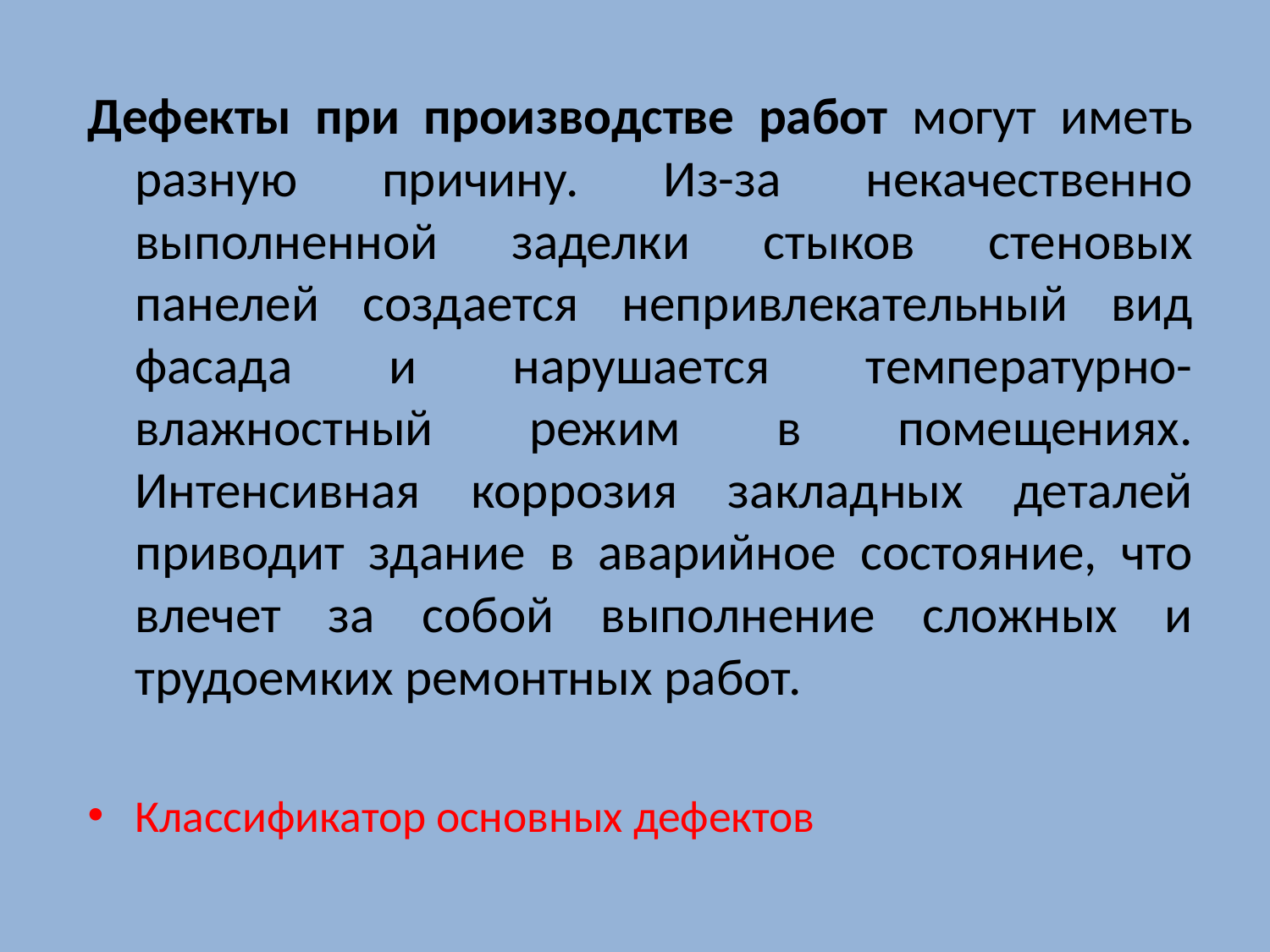

Дефекты при производстве работ могут иметь разную причину. Из-за некачественно выполненной заделки стыков стеновых панелей создается непривлекательный вид фасада и нарушается температурно-влажностный режим в помещениях. Интенсивная коррозия закладных деталей приводит здание в аварийное состояние, что влечет за собой выполнение сложных и трудоемких ремонтных работ.

Классификатор основных дефектов